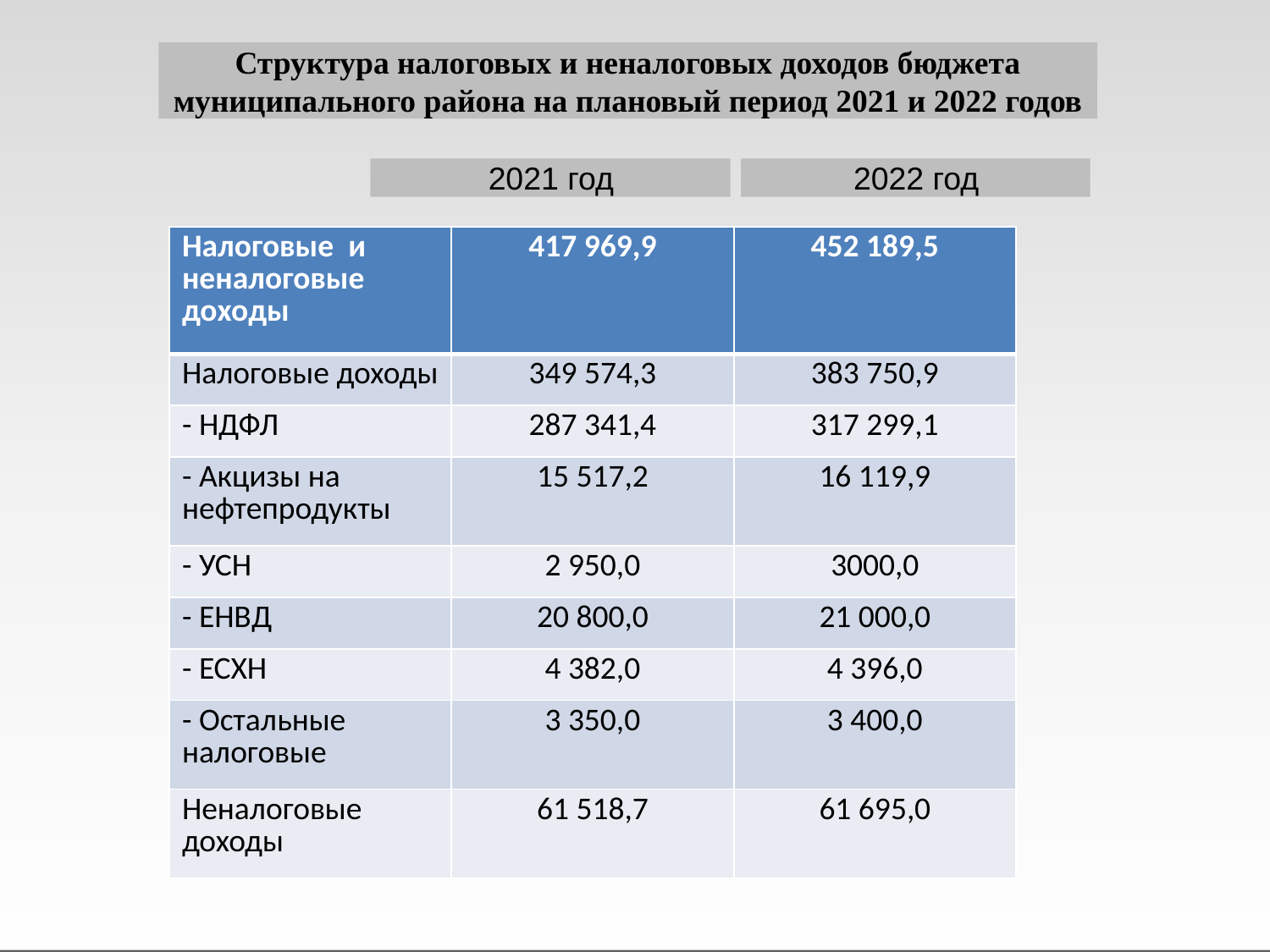

Структура налоговых и неналоговых доходов бюджета муниципального района на плановый период 2021 и 2022 годов
2021 год
2022 год
| Налоговые и неналоговые доходы | 417 969,9 | 452 189,5 |
| --- | --- | --- |
| Налоговые доходы | 349 574,3 | 383 750,9 |
| - НДФЛ | 287 341,4 | 317 299,1 |
| - Акцизы на нефтепродукты | 15 517,2 | 16 119,9 |
| - УСН | 2 950,0 | 3000,0 |
| - ЕНВД | 20 800,0 | 21 000,0 |
| - ЕСХН | 4 382,0 | 4 396,0 |
| - Остальные налоговые | 3 350,0 | 3 400,0 |
| Неналоговые доходы | 61 518,7 | 61 695,0 |